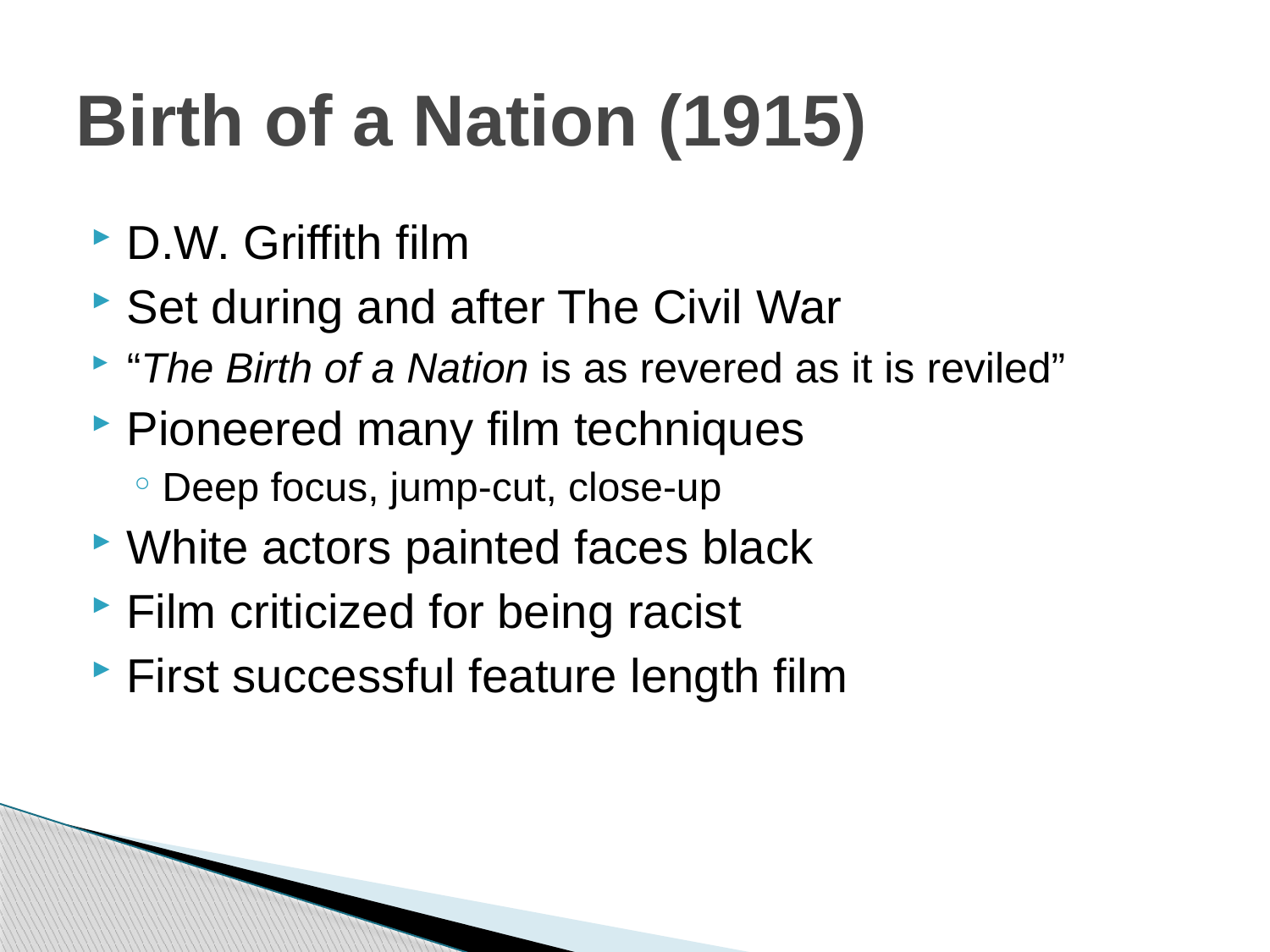

# Birth of a Nation (1915)
D.W. Griffith film
Set during and after The Civil War
“The Birth of a Nation is as revered as it is reviled”
Pioneered many film techniques
Deep focus, jump-cut, close-up
White actors painted faces black
Film criticized for being racist
First successful feature length film